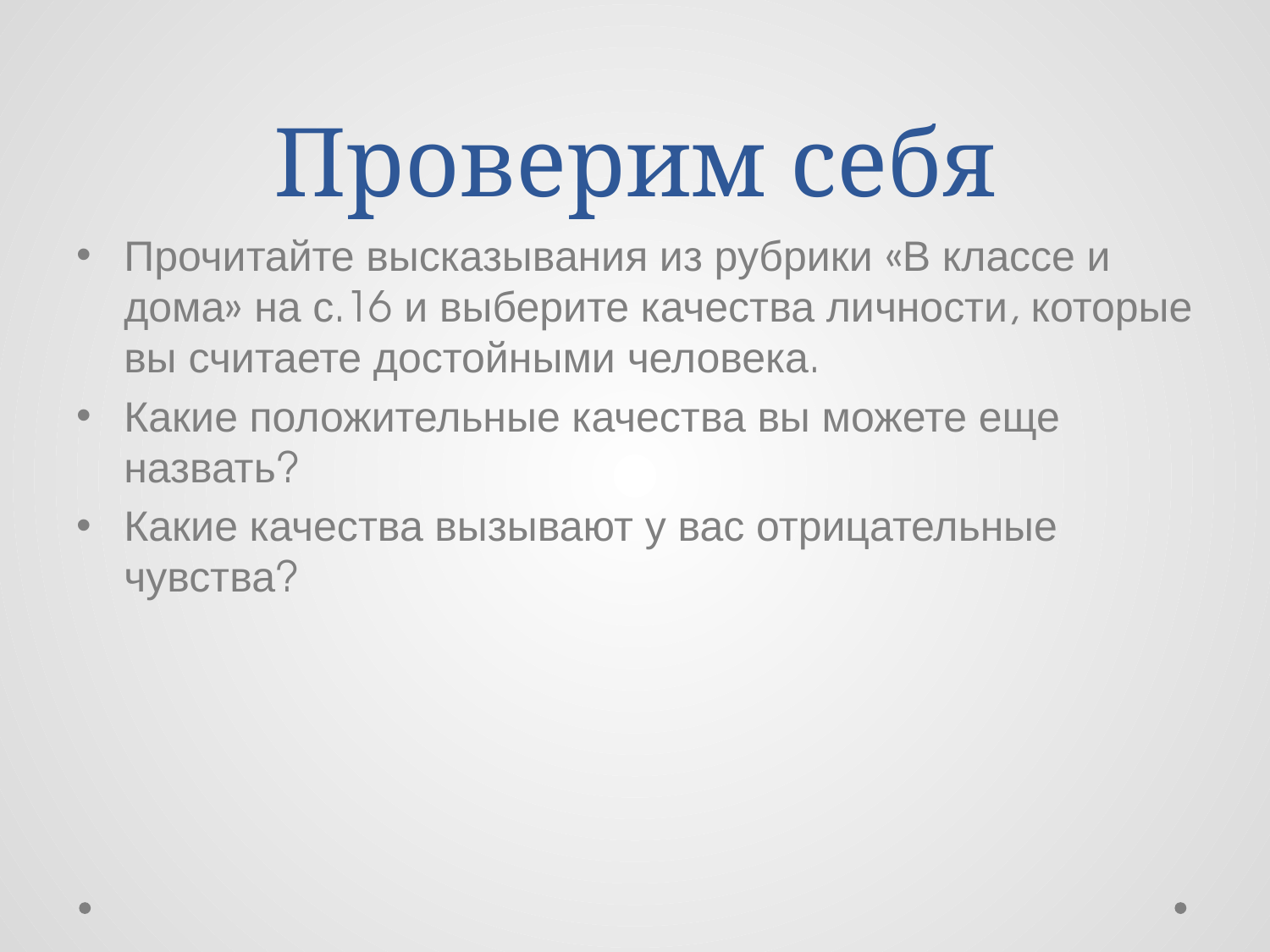

# Проверим себя
Прочитайте высказывания из рубрики «В классе и дома» на с.16 и выберите качества личности, которые вы считаете достойными человека.
Какие положительные качества вы можете еще назвать?
Какие качества вызывают у вас отрицательные чувства?